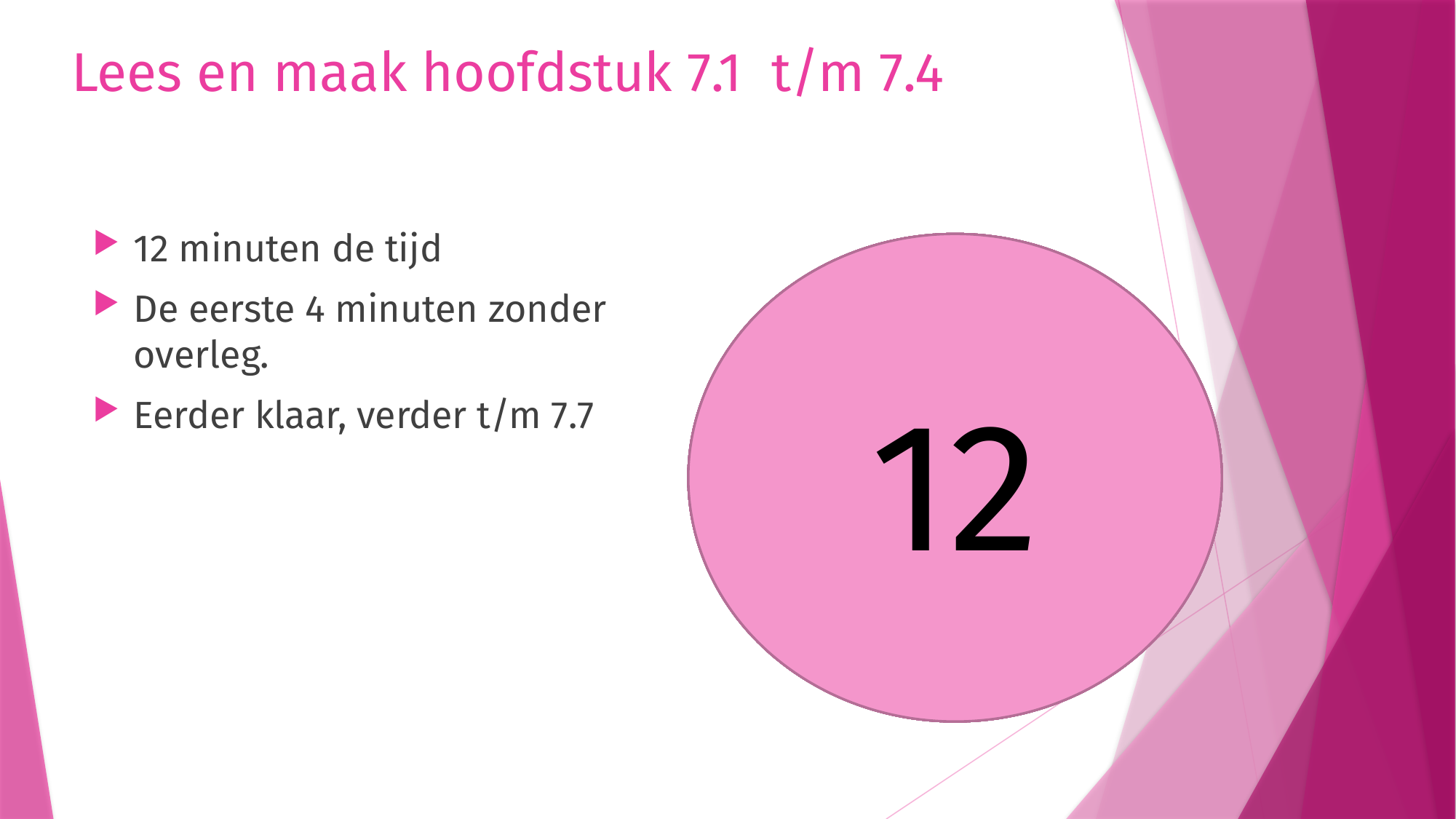

# Lees en maak hoofdstuk 7.1  t/m 7.4
12 minuten de tijd
De eerste 4 minuten zonder overleg.
Eerder klaar, verder t/m 7.7
10
11
12
8
9
5
6
7
4
3
1
2